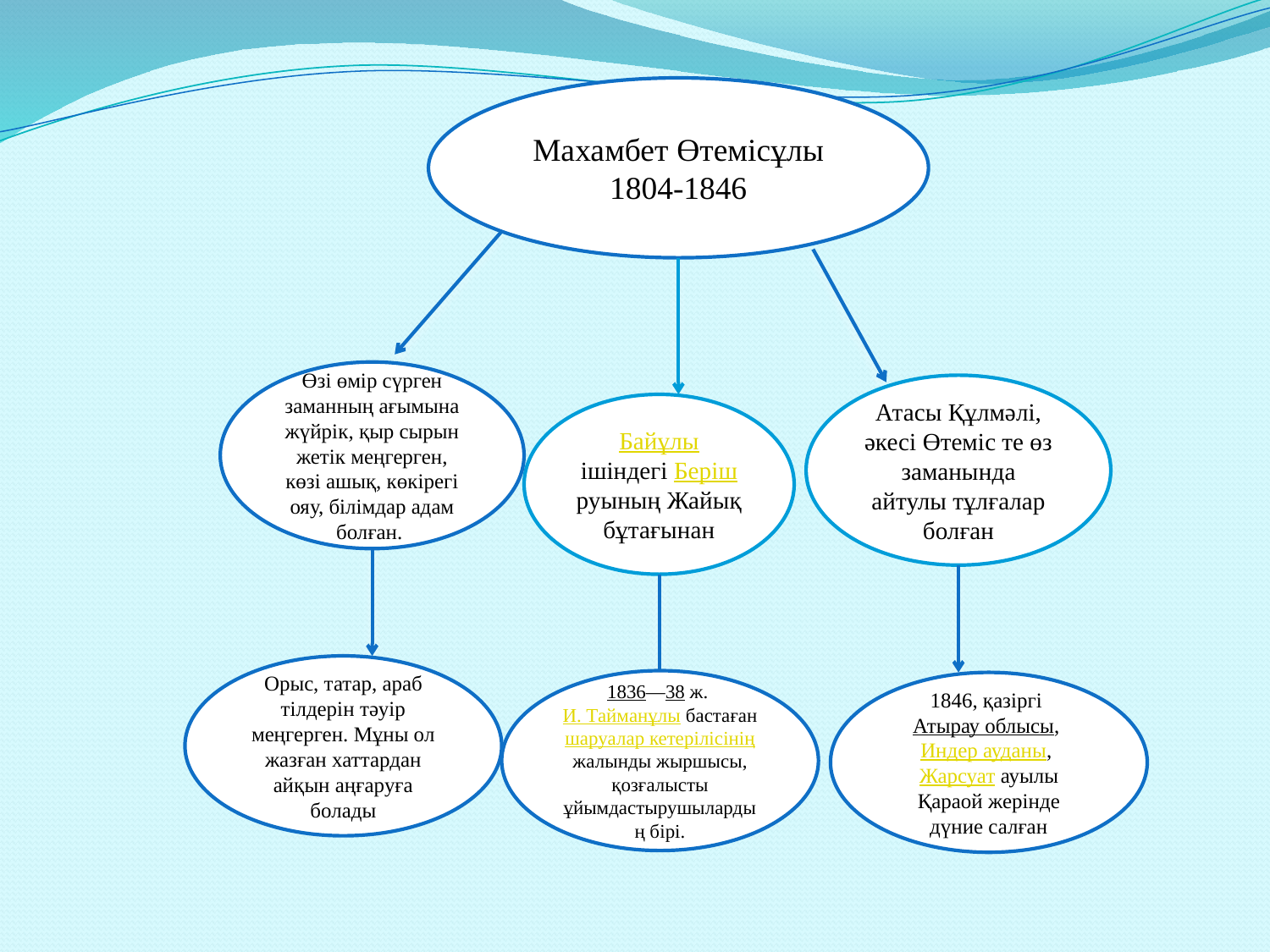

Махамбет Өтемісұлы
1804-1846
Өзі өмір сүрген заманның ағымына жүйрік, қыр сырын жетік меңгерген, көзі ашық, көкірегі ояу, білімдар адам болған.
Атасы Құлмәлі, әкесі Өтеміс те өз заманында айтулы тұлғалар болған
Байұлы ішіндегі Беріш руының Жайық бұтағынан
Орыс, татар, араб тілдерін тәуір меңгерген. Мұны ол жазған хаттардан айқын аңғаруға болады
1836—38 ж. И. Тайманұлы бастаған шаруалар кетерілісінің жалынды жыршысы, қозғалысты ұйымдастырушылардың бірі.
1846, қазіргі Атырау облысы, Индер ауданы, Жарсуат ауылы Қараой жерінде дүние салған